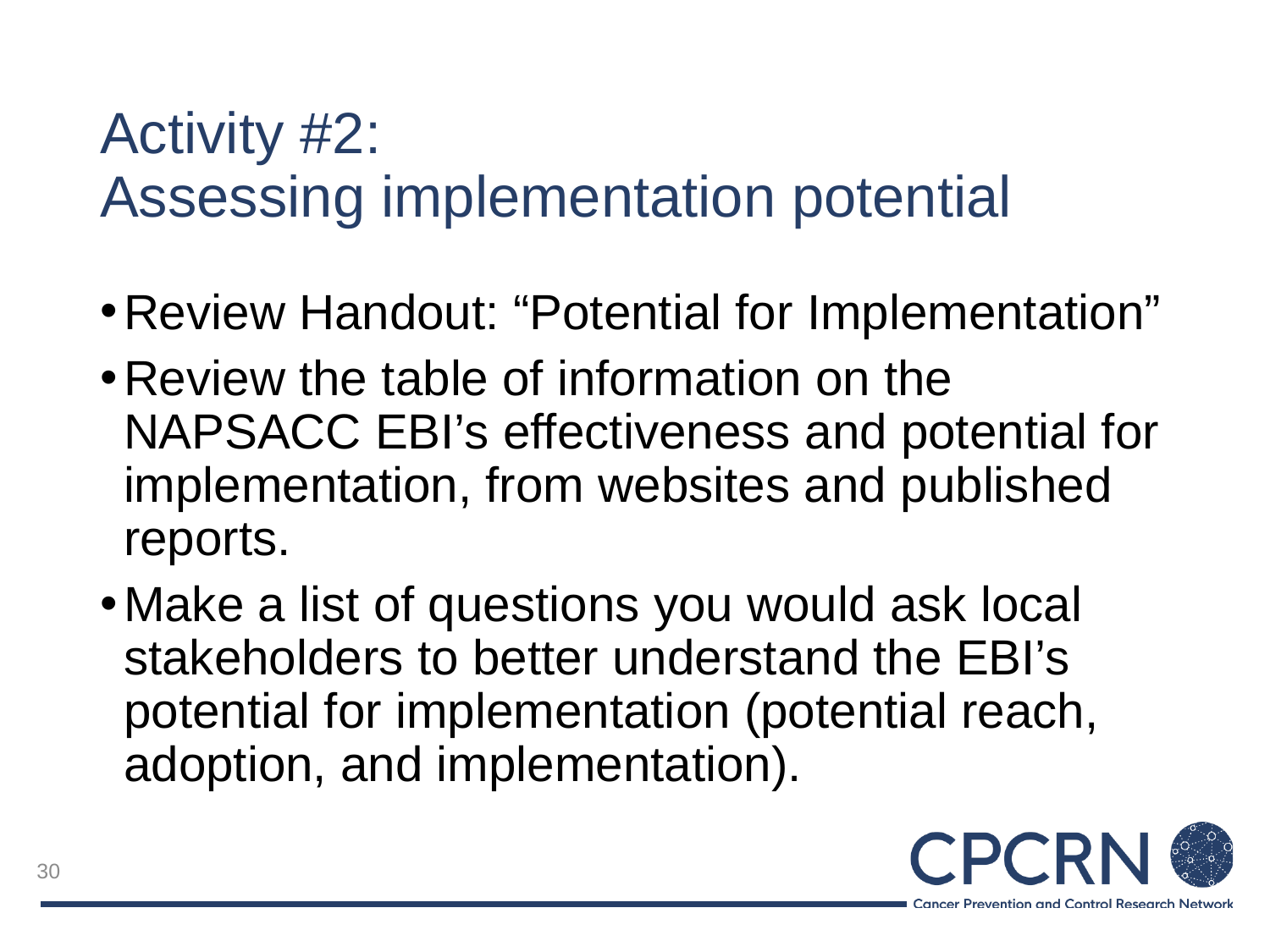

# Activity #2: Assessing implementation potential
Review Handout: “Potential for Implementation”
Review the table of information on the NAPSACC EBI’s effectiveness and potential for implementation, from websites and published reports.
Make a list of questions you would ask local stakeholders to better understand the EBI’s potential for implementation (potential reach, adoption, and implementation).
30